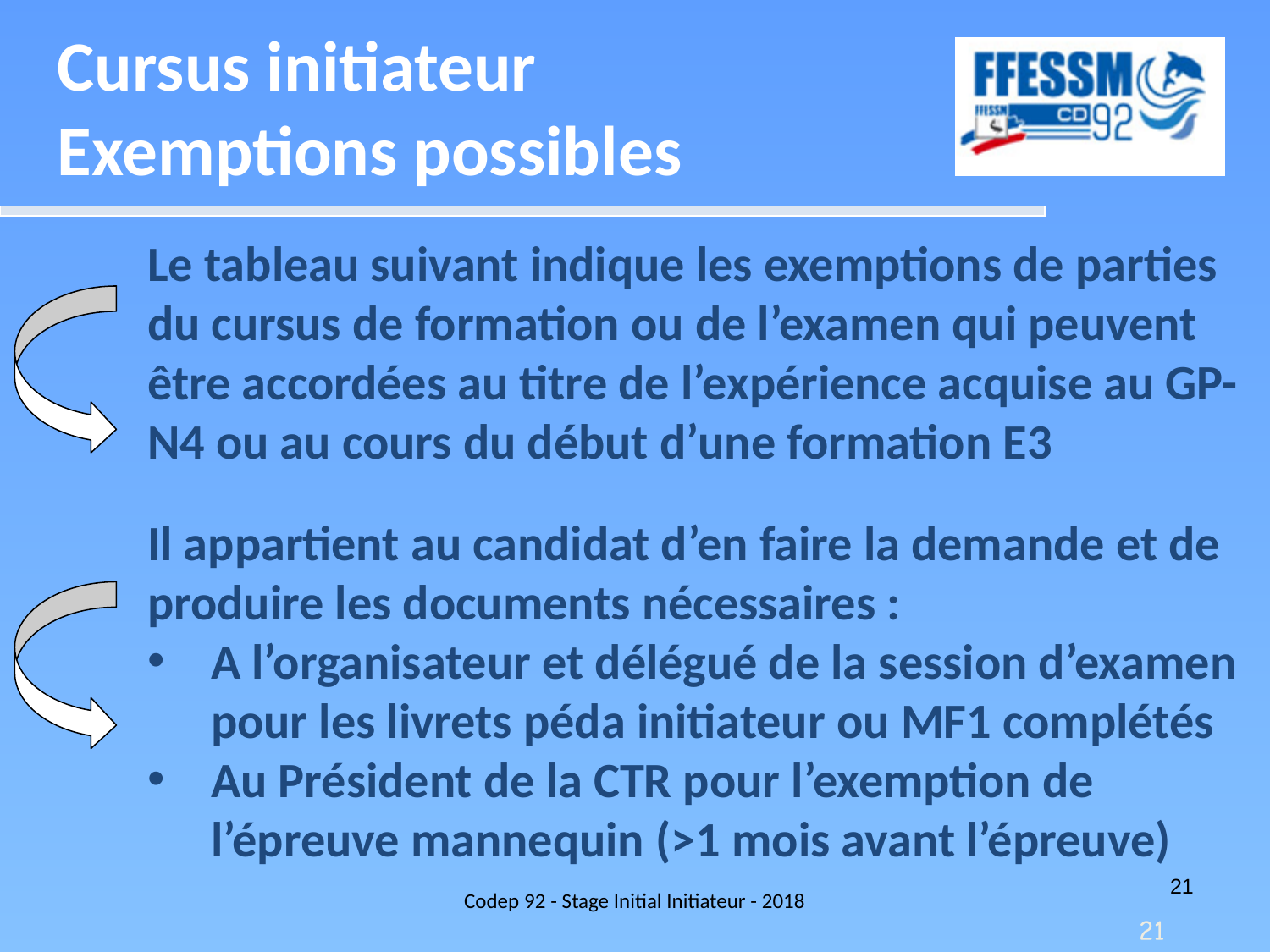

Cursus initiateur
Exemptions possibles
Le tableau suivant indique les exemptions de parties du cursus de formation ou de l’examen qui peuvent être accordées au titre de l’expérience acquise au GP-N4 ou au cours du début d’une formation E3

Il appartient au candidat d’en faire la demande et de produire les documents nécessaires :
A l’organisateur et délégué de la session d’examen pour les livrets péda initiateur ou MF1 complétés
Au Président de la CTR pour l’exemption de l’épreuve mannequin (>1 mois avant l’épreuve)

Codep 92 - Stage Initial Initiateur - 2018
21
21